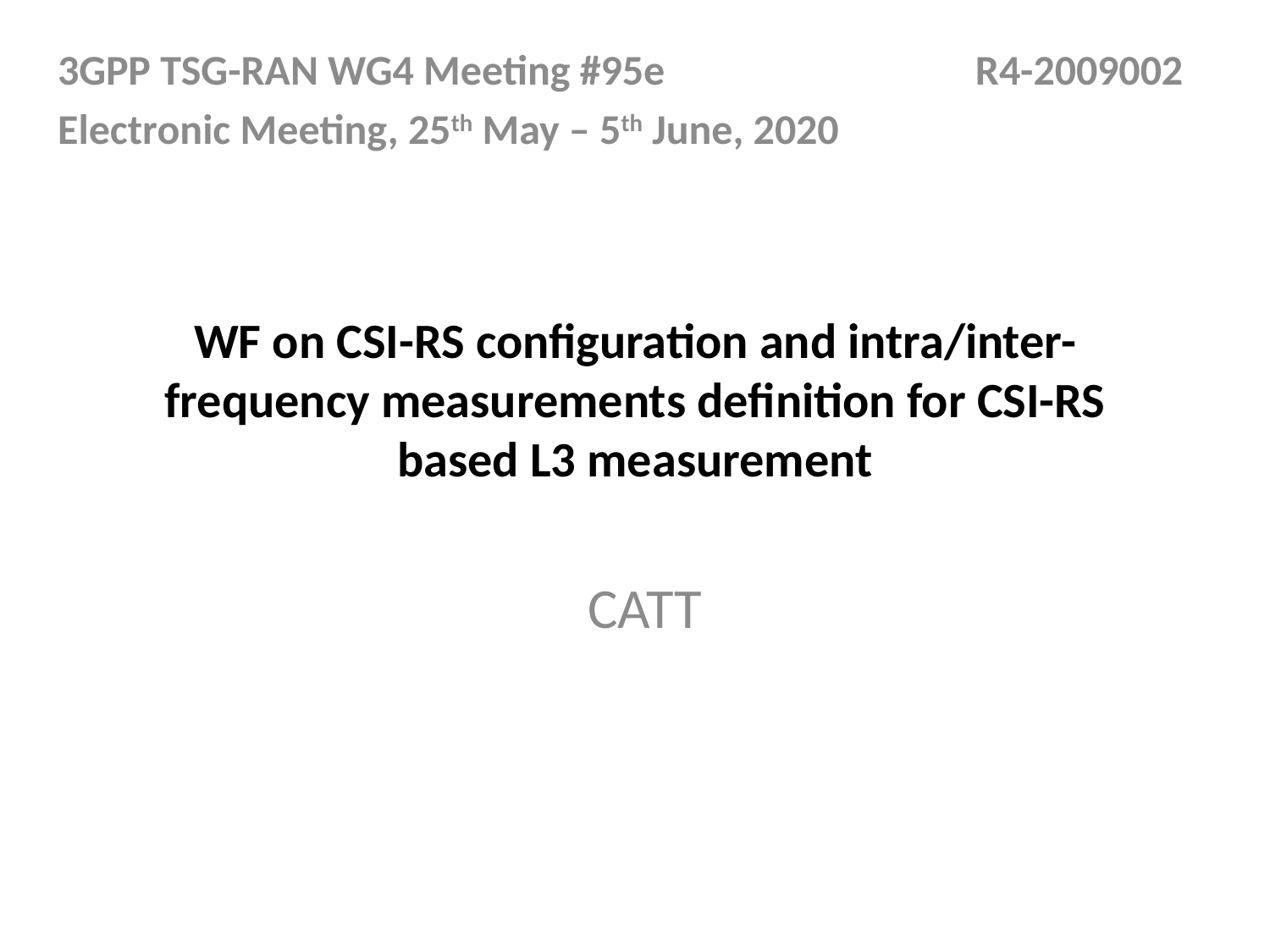

3GPP TSG-RAN WG4 Meeting #95e	           		   R4-2009002
Electronic Meeting, 25th May – 5th June, 2020
# WF on CSI-RS configuration and intra/inter-frequency measurements definition for CSI-RS based L3 measurement
CATT